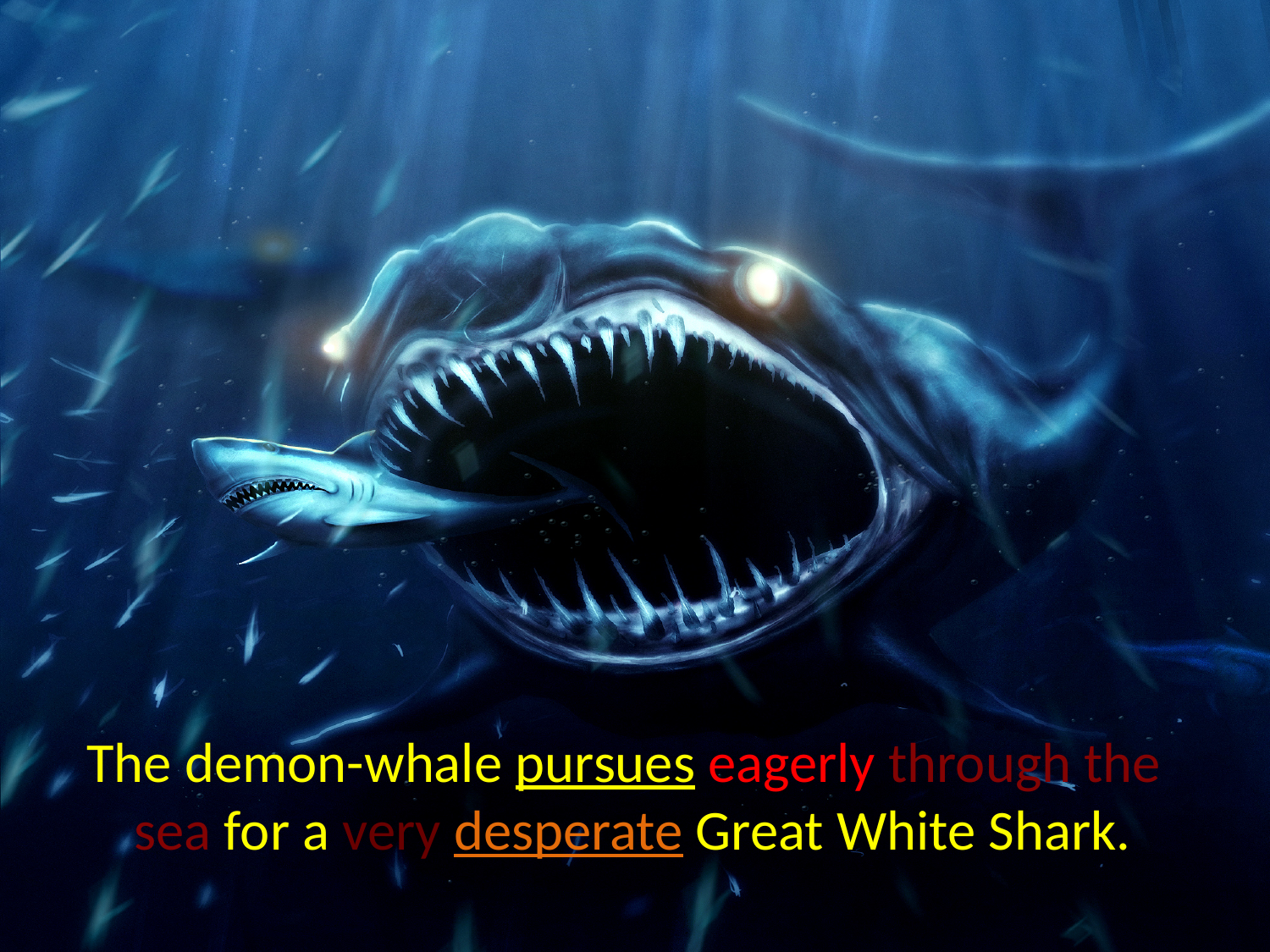

The demon-whale pursues eagerly through the sea for a very desperate Great White Shark.